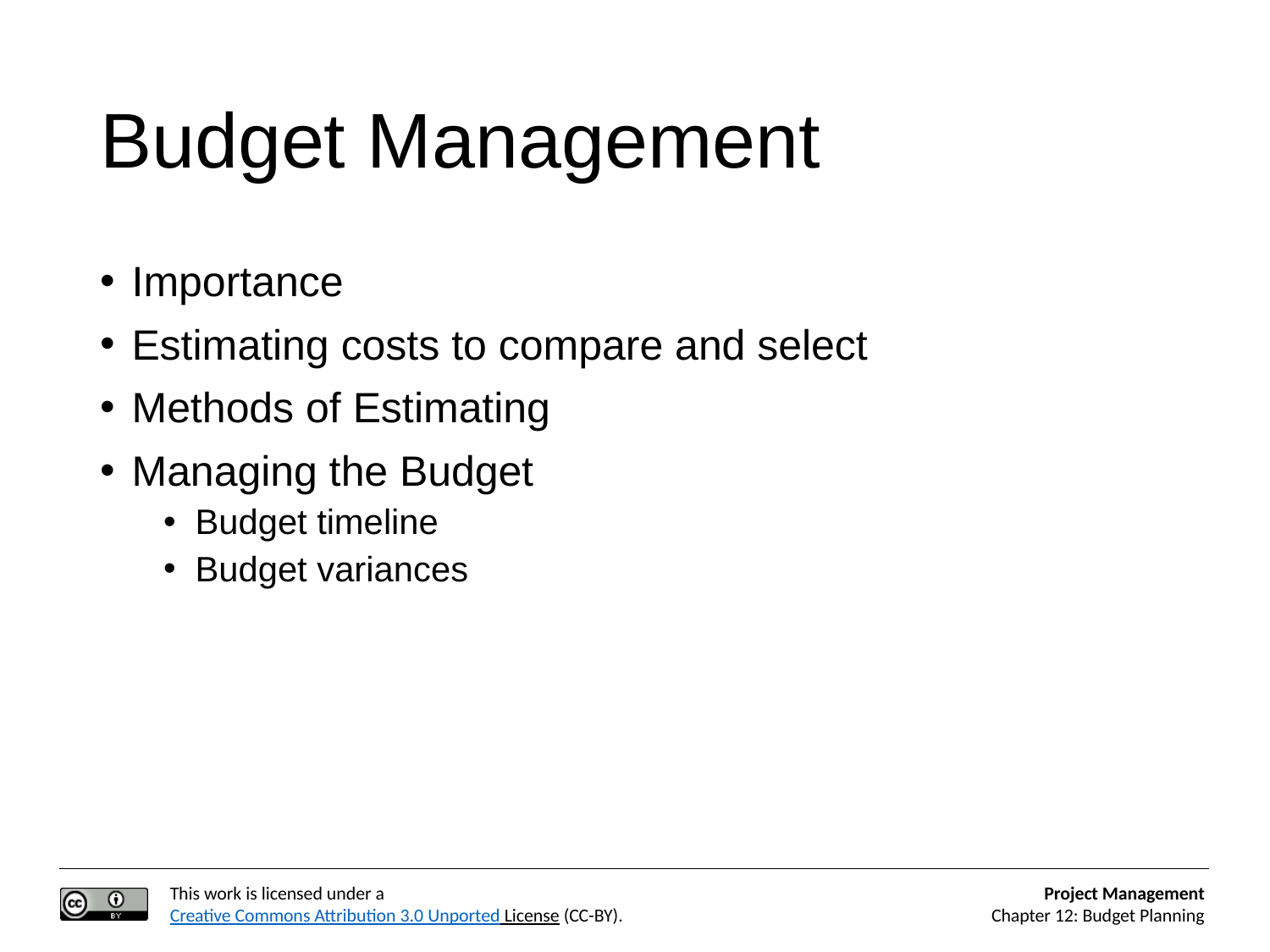

# Budget Management
Importance
Estimating costs to compare and select
Methods of Estimating
Managing the Budget
Budget timeline
Budget variances